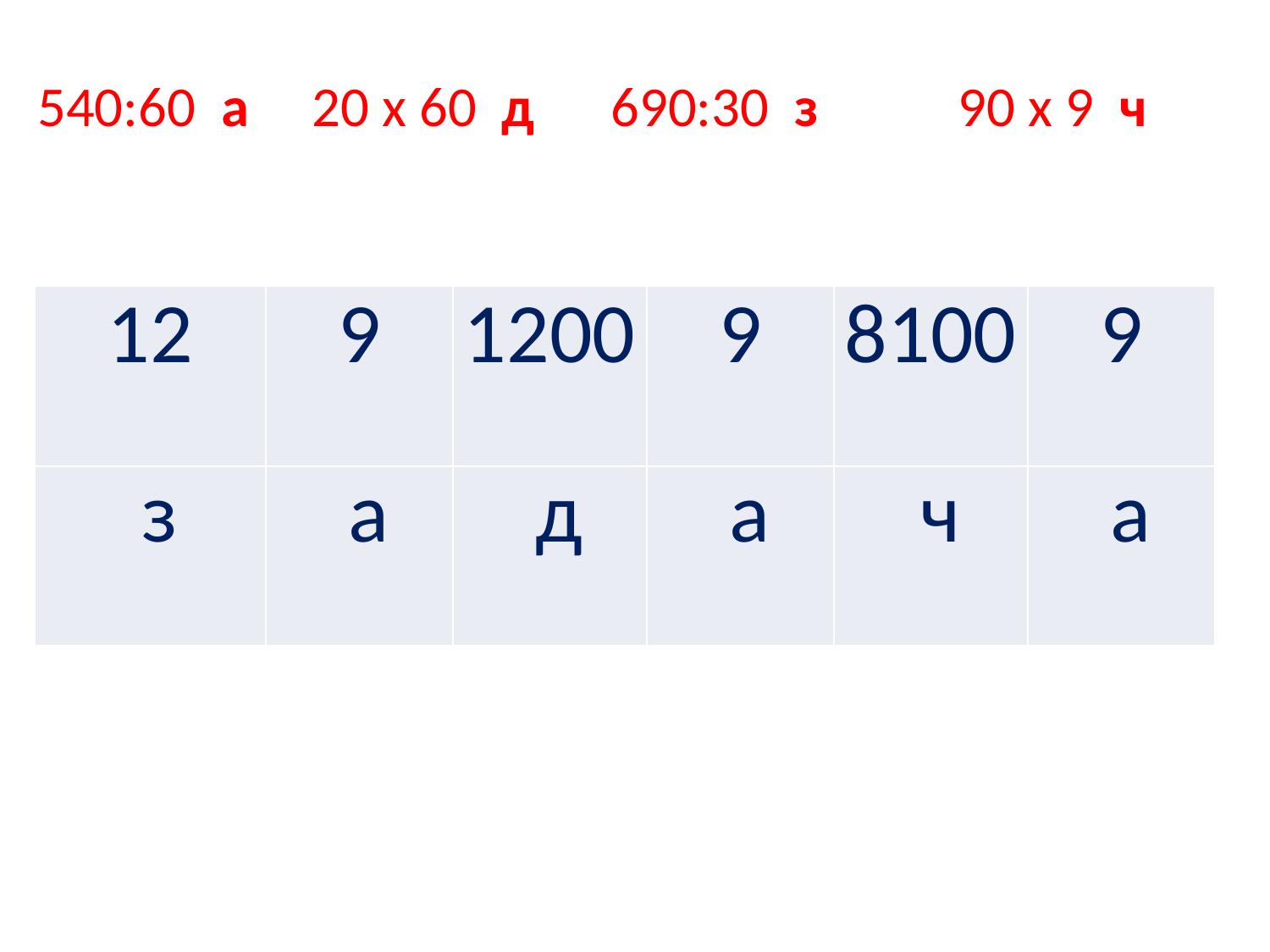

540:60  а     20 х 60  д      690:30  з           90 х 9  ч

| 12 | 9 | 1200 | 9 | 8100 | 9 |
| --- | --- | --- | --- | --- | --- |
| з | а | д | а | ч | а |